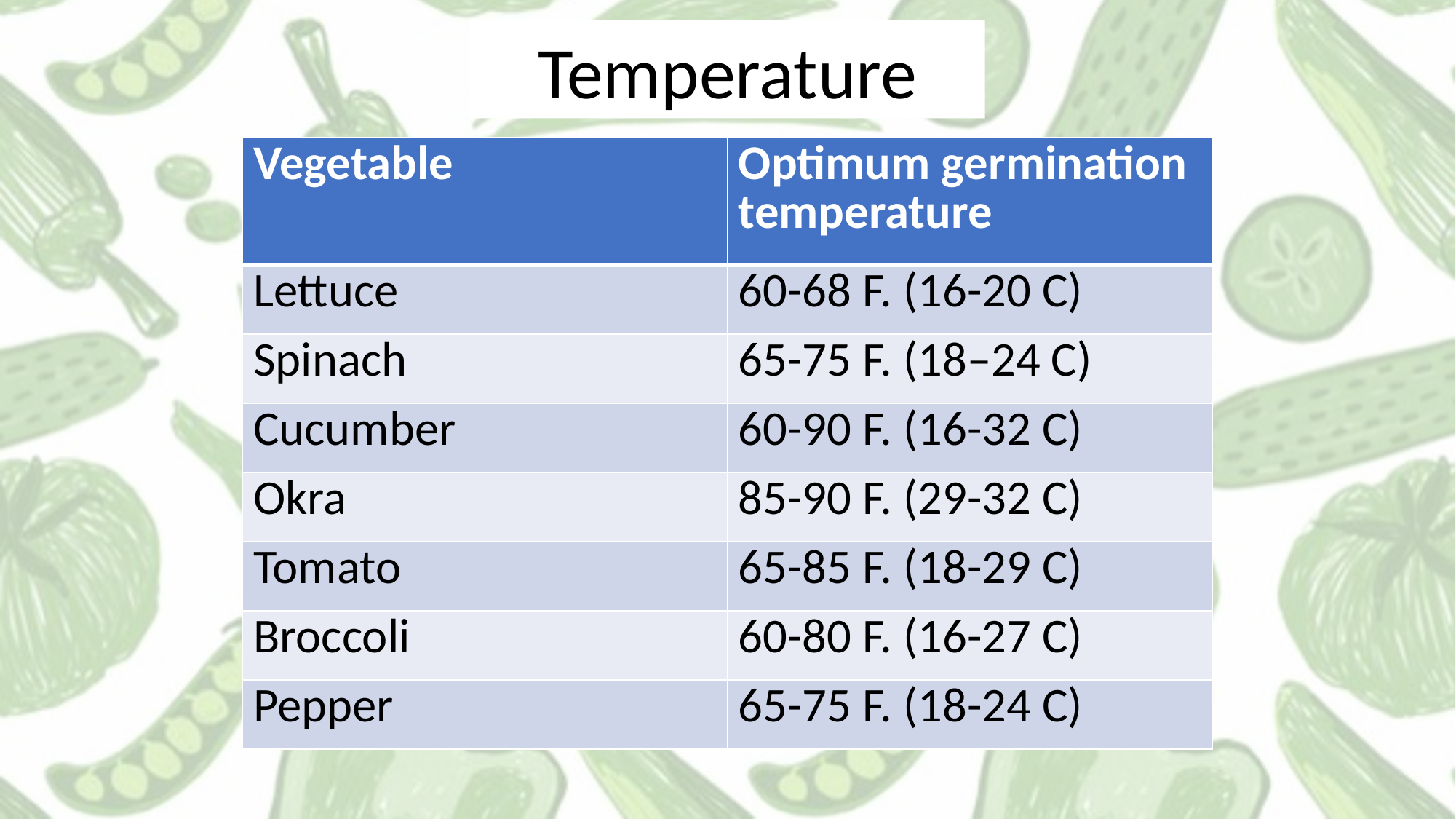

Temperature
| Vegetable | Optimum germination temperature |
| --- | --- |
| Lettuce | 60-68 F. (16-20 C) |
| Spinach | 65-75 F. (18–24 C) |
| Cucumber | 60-90 F. (16-32 C) |
| Okra | 85-90 F. (29-32 C) |
| Tomato | 65-85 F. (18-29 C) |
| Broccoli | 60-80 F. (16-27 C) |
| Pepper | 65-75 F. (18-24 C) |